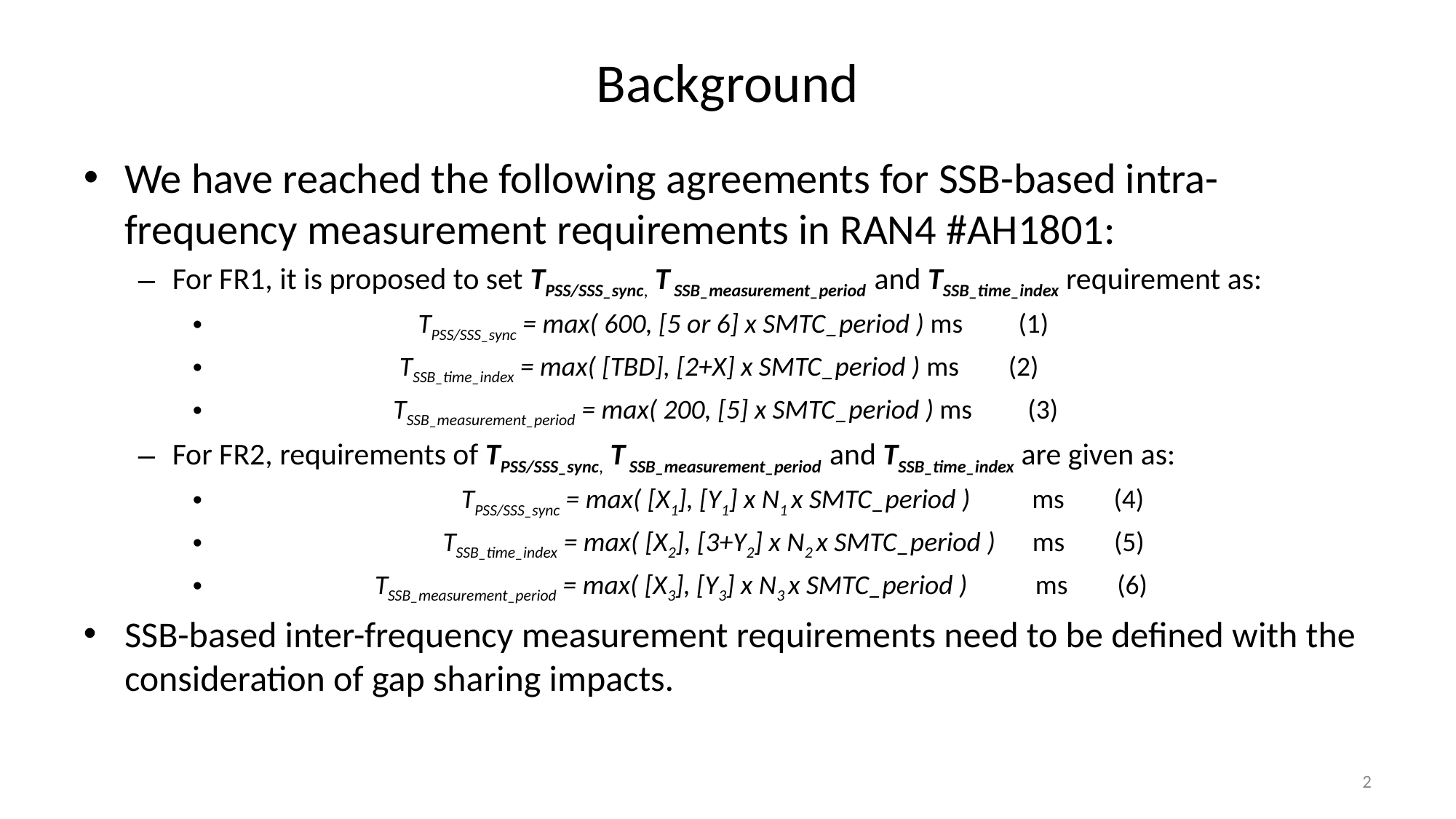

# Background
We have reached the following agreements for SSB-based intra-frequency measurement requirements in RAN4 #AH1801:
For FR1, it is proposed to set TPSS/SSS_sync, T SSB_measurement_period  and TSSB_time_index requirement as:
                                TPSS/SSS_sync = max( 600, [5 or 6] x SMTC_period ) ms         (1)
                             TSSB_time_index = max( [TBD], [2+X] x SMTC_period ) ms        (2)
                            TSSB_measurement_period = max( 200, [5] x SMTC_period ) ms         (3)
For FR2, requirements of TPSS/SSS_sync, T SSB_measurement_period  and TSSB_time_index are given as:
                                       TPSS/SSS_sync = max( [X1], [Y1] x N1 x SMTC_period )          ms        (4)
                                    TSSB_time_index = max( [X2], [3+Y2] x N2 x SMTC_period )      ms        (5)
                         TSSB_measurement_period = max( [X3], [Y3] x N3 x SMTC_period )           ms        (6)
SSB-based inter-frequency measurement requirements need to be defined with the consideration of gap sharing impacts.
2